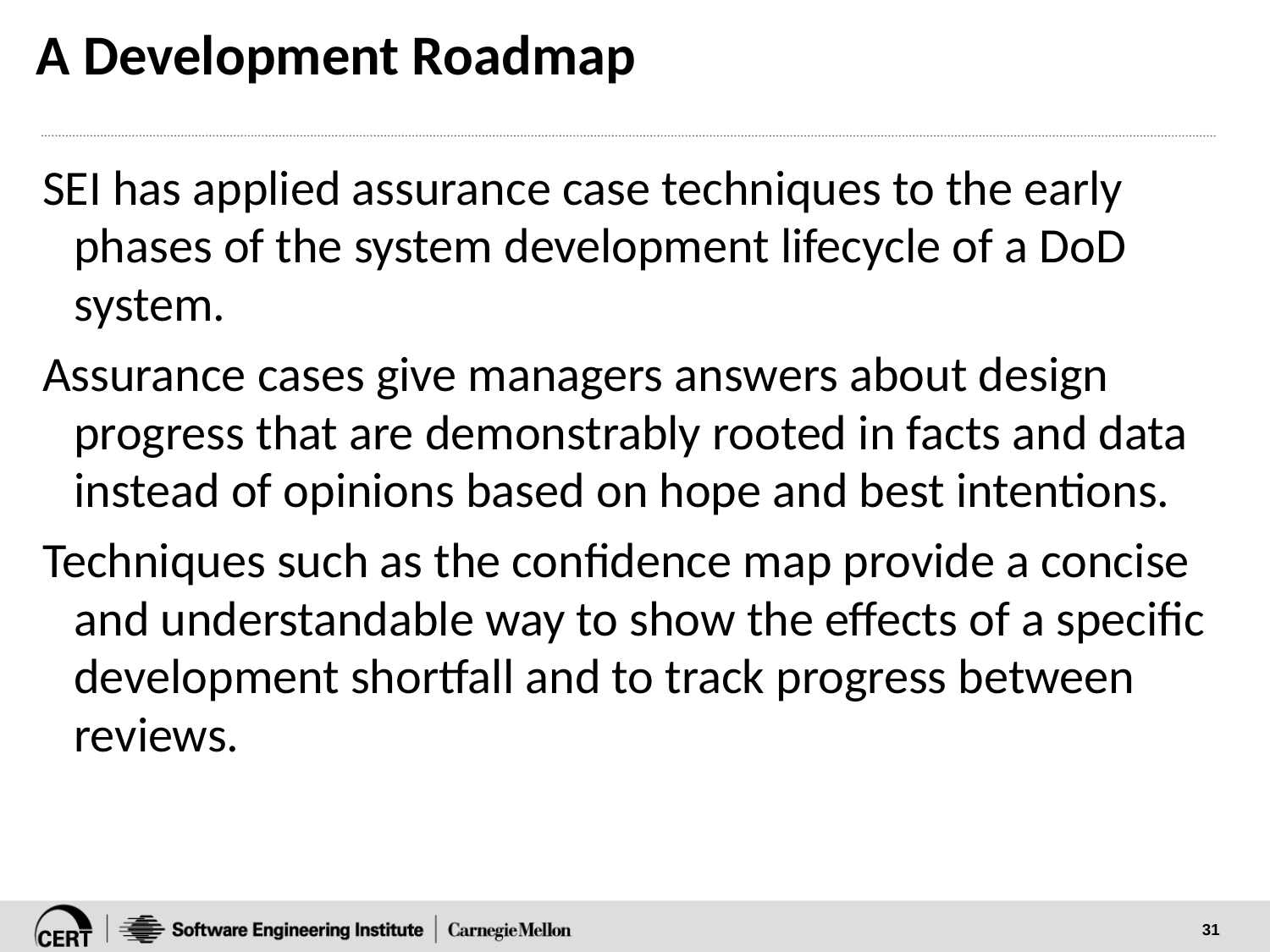

# A Development Roadmap
SEI has applied assurance case techniques to the early phases of the system development lifecycle of a DoD system.
Assurance cases give managers answers about design progress that are demonstrably rooted in facts and data instead of opinions based on hope and best intentions.
Techniques such as the confidence map provide a concise and understandable way to show the effects of a specific development shortfall and to track progress between reviews.